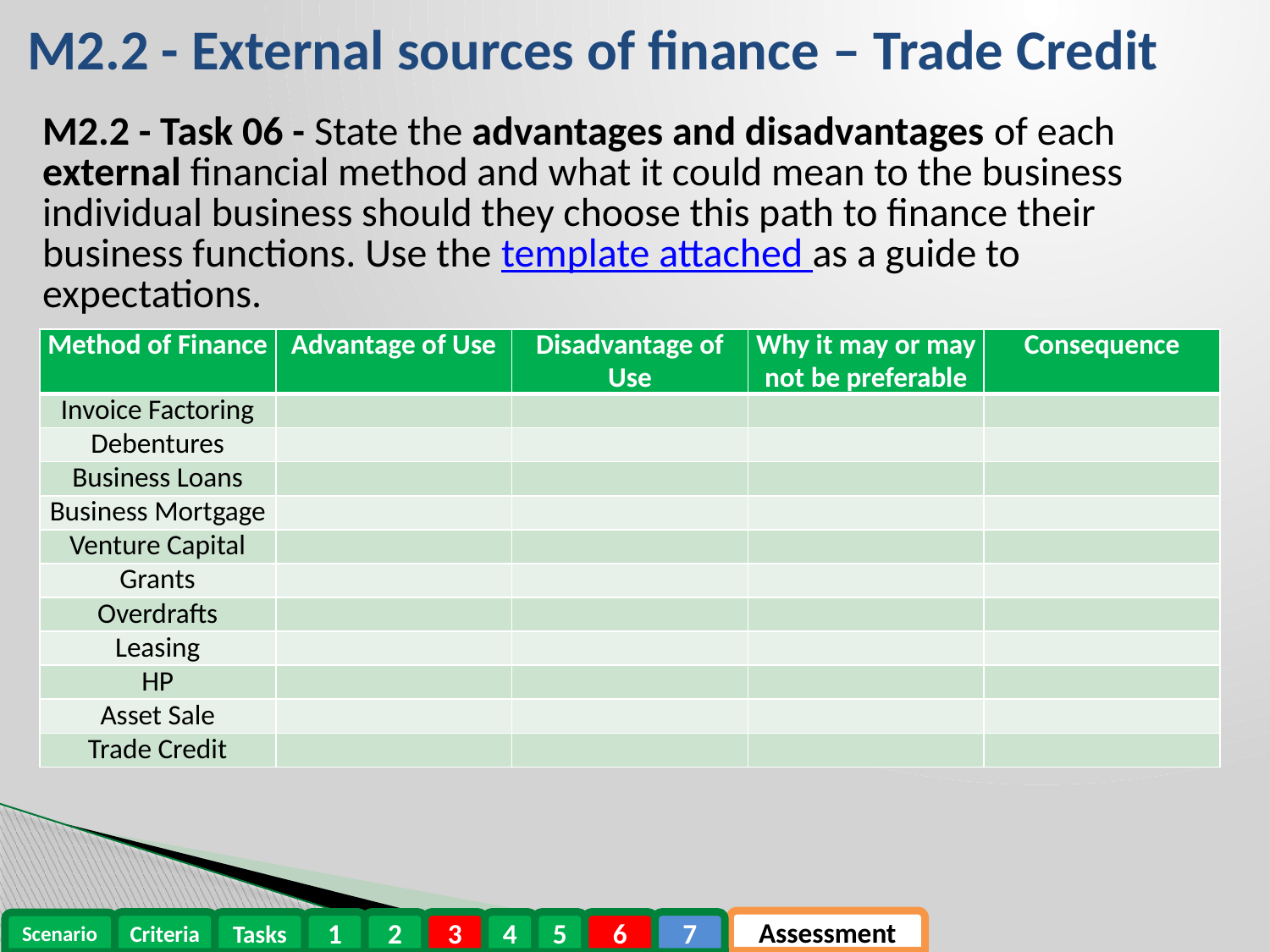

# M2.2 - External sources of finance – Trade Credit
M2.2 - Task 06 - State the advantages and disadvantages of each external financial method and what it could mean to the business individual business should they choose this path to finance their business functions. Use the template attached as a guide to expectations.
| Method of Finance | Advantage of Use | Disadvantage of Use | Why it may or may not be preferable | Consequence |
| --- | --- | --- | --- | --- |
| Invoice Factoring |  |  |  |  |
| Debentures |  |  |  |  |
| Business Loans |  |  |  |  |
| Business Mortgage |  |  |  |  |
| Venture Capital |  |  |  |  |
| Grants |  |  |  |  |
| Overdrafts |  |  |  |  |
| Leasing |  |  |  |  |
| HP |  |  |  |  |
| Asset Sale |  |  |  |  |
| Trade Credit |  |  |  |  |